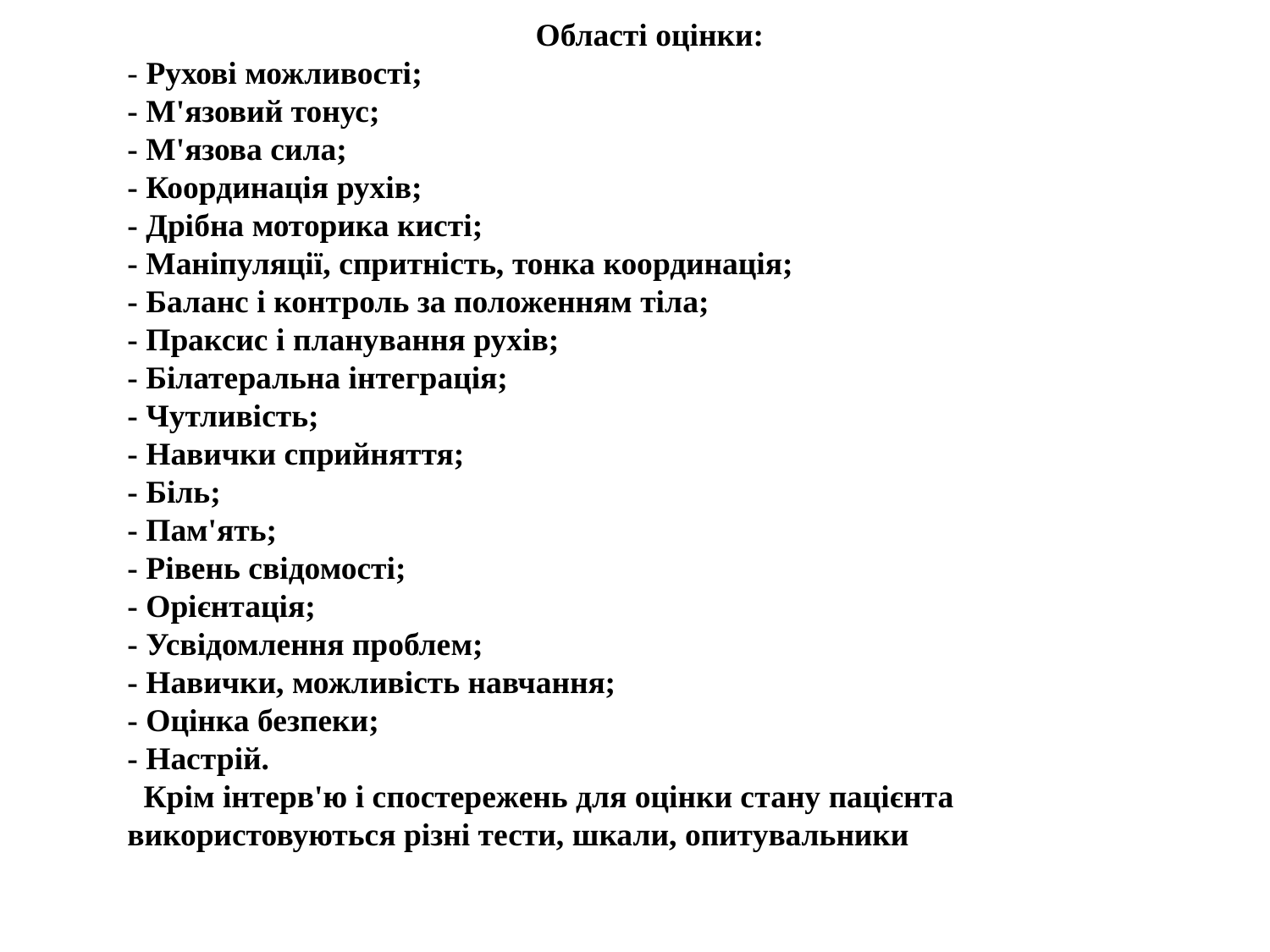

Області оцінки:
- Рухові можливості;
- М'язовий тонус;
- М'язова сила;
- Координація рухів;
- Дрібна моторика кисті;
- Маніпуляції, спритність, тонка координація;
- Баланс і контроль за положенням тіла;
- Праксис і планування рухів;
- Білатеральна інтеграція;
- Чутливість;
- Навички сприйняття;
- Біль;
- Пам'ять;
- Рівень свідомості;
- Орієнтація;
- Усвідомлення проблем;
- Навички, можливість навчання;
- Оцінка безпеки;
- Настрій.
  Крім інтерв'ю і спостережень для оцінки стану пацієнта використовуються різні тести, шкали, опитувальники